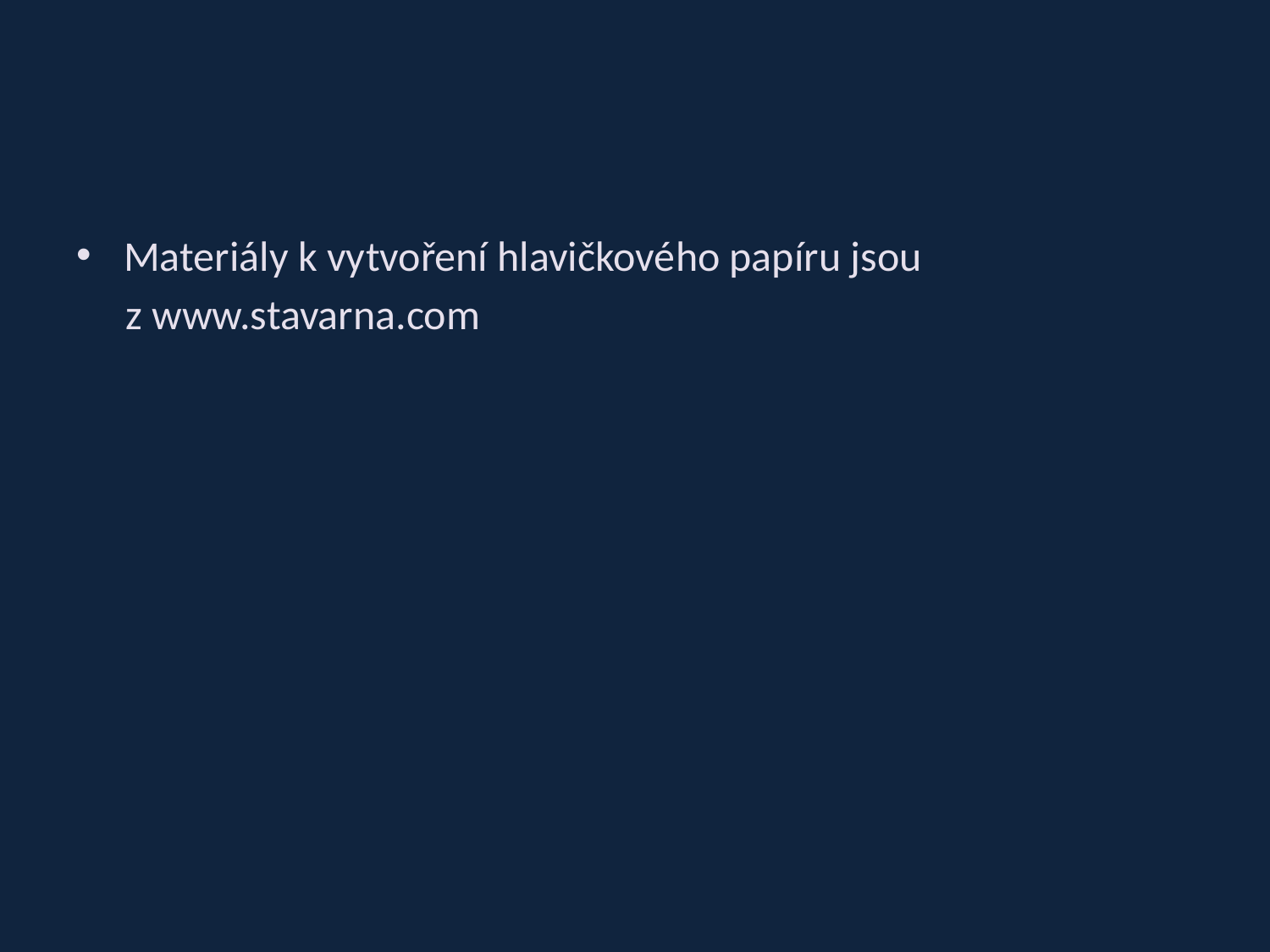

#
Materiály k vytvoření hlavičkového papíru jsou
z www.stavarna.com